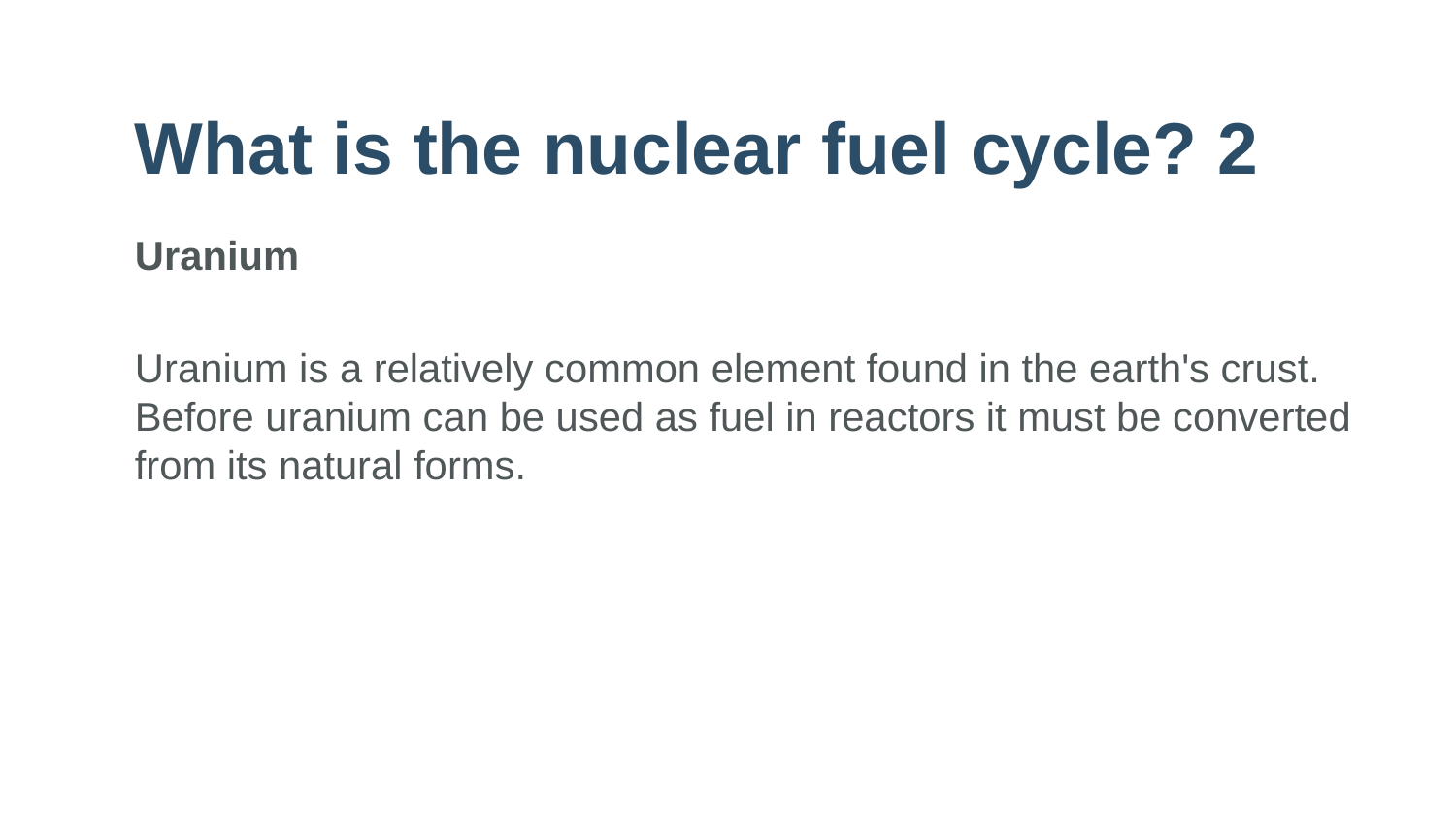

# What is the nuclear fuel cycle? 2
Uranium

Uranium is a relatively common element found in the earth's crust. Before uranium can be used as fuel in reactors it must be converted from its natural forms.